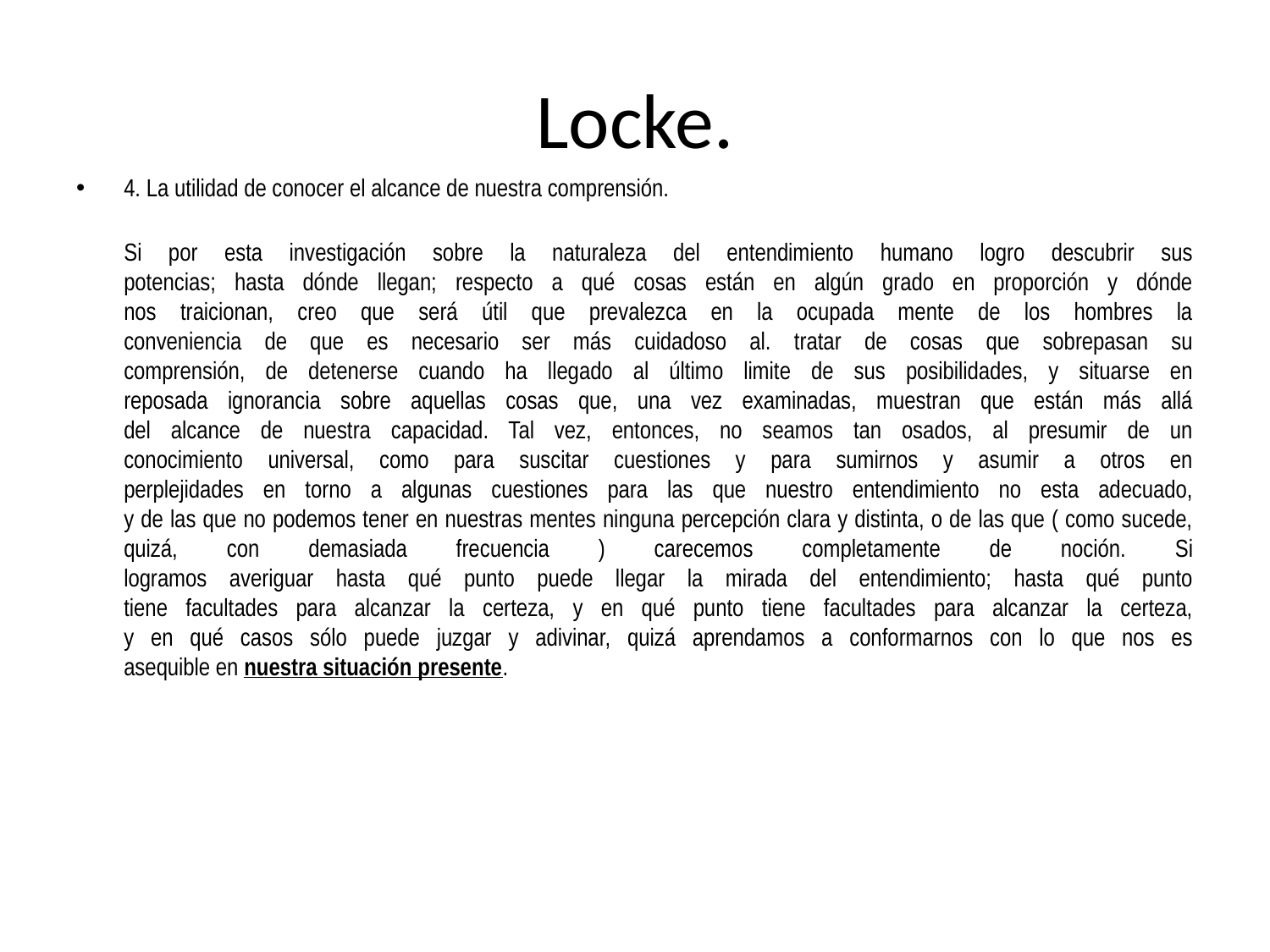

# Locke.
4. La utilidad de conocer el alcance de nuestra comprensión.
Si por esta investigación sobre la naturaleza del entendimiento humano logro descubrir sus
potencias; hasta dónde llegan; respecto a qué cosas están en algún grado en proporción y dónde
nos traicionan, creo que será útil que prevalezca en la ocupada mente de los hombres la
conveniencia de que es necesario ser más cuidadoso al. tratar de cosas que sobrepasan su
comprensión, de detenerse cuando ha llegado al último limite de sus posibilidades, y situarse en
reposada ignorancia sobre aquellas cosas que, una vez examinadas, muestran que están más allá
del alcance de nuestra capacidad. Tal vez, entonces, no seamos tan osados, al presumir de un
conocimiento universal, como para suscitar cuestiones y para sumirnos y asumir a otros en
perplejidades en torno a algunas cuestiones para las que nuestro entendimiento no esta adecuado,
y de las que no podemos tener en nuestras mentes ninguna percepción clara y distinta, o de las que ( como sucede, quizá, con demasiada frecuencia ) carecemos completamente de noción. Si
logramos averiguar hasta qué punto puede llegar la mirada del entendimiento; hasta qué punto
tiene facultades para alcanzar la certeza, y en qué punto tiene facultades para alcanzar la certeza,
y en qué casos sólo puede juzgar y adivinar, quizá aprendamos a conformarnos con lo que nos es
asequible en nuestra situación presente.